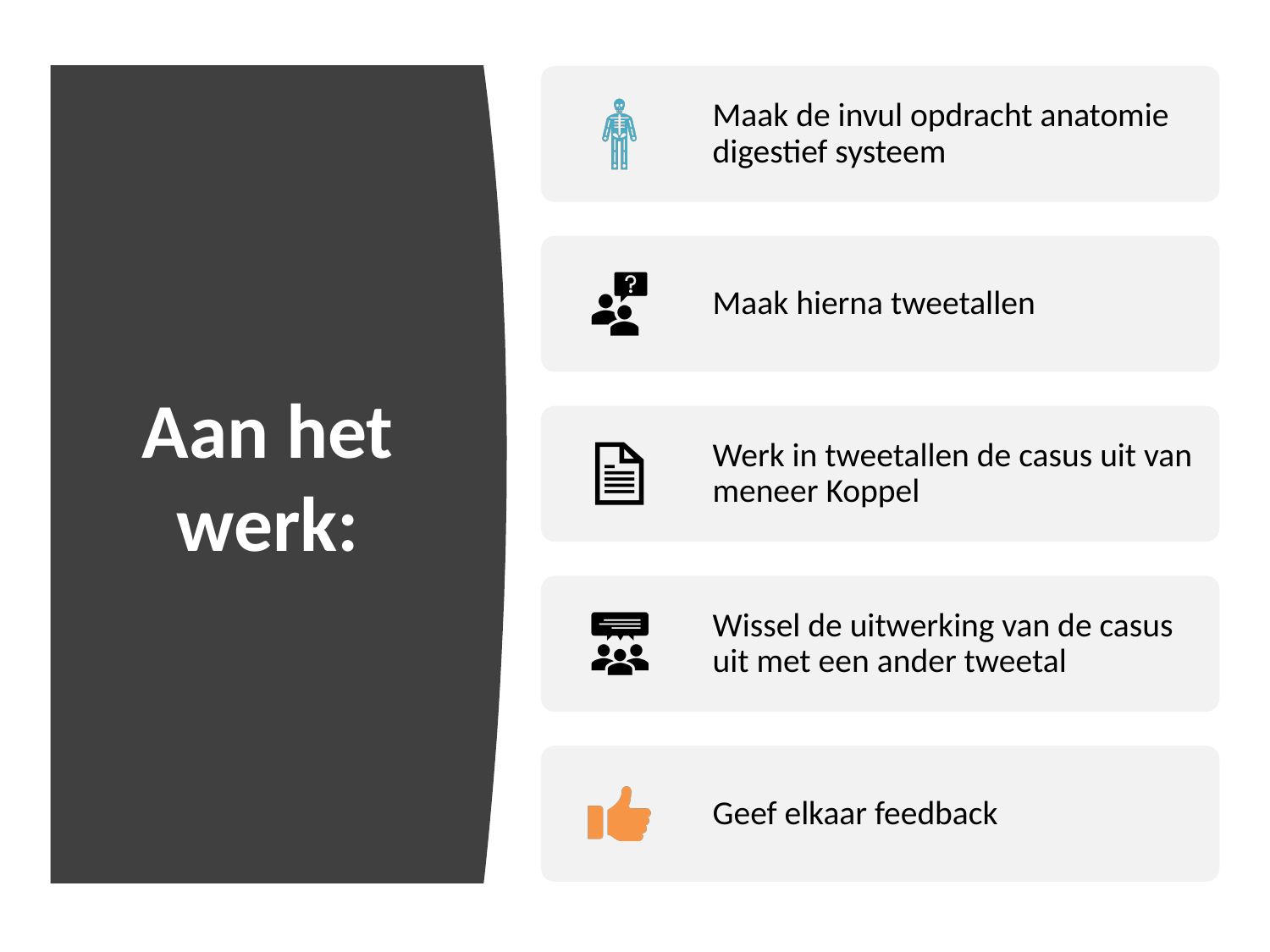

Maak de invul opdracht anatomie digestief systeem
Maak hierna tweetallen
Werk in tweetallen de casus uit van meneer Koppel
Wissel de uitwerking van de casus uit met een ander tweetal
Geef elkaar feedback

# Aan het werk: